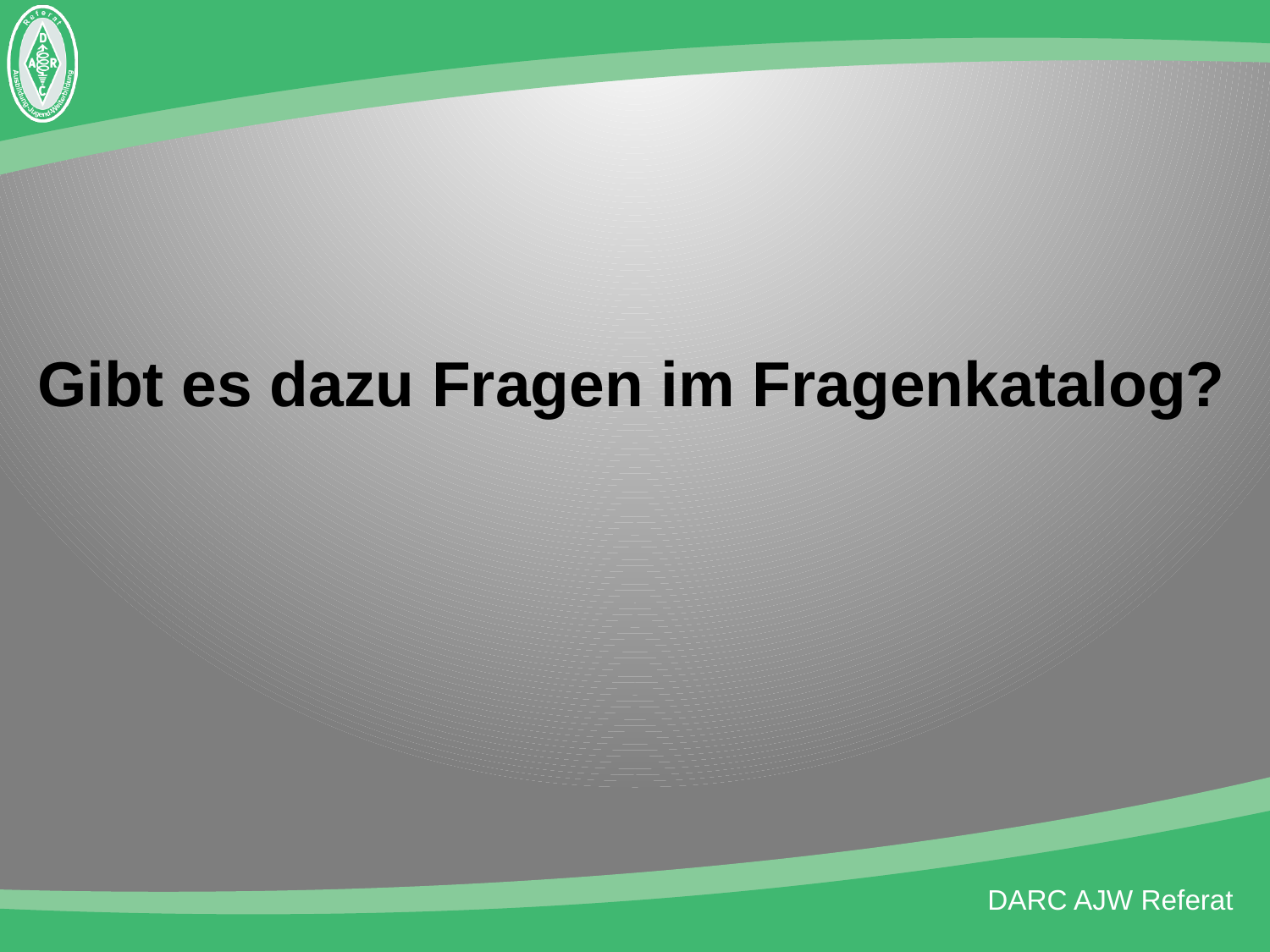

# Gibt es dazu Fragen im Fragenkatalog?